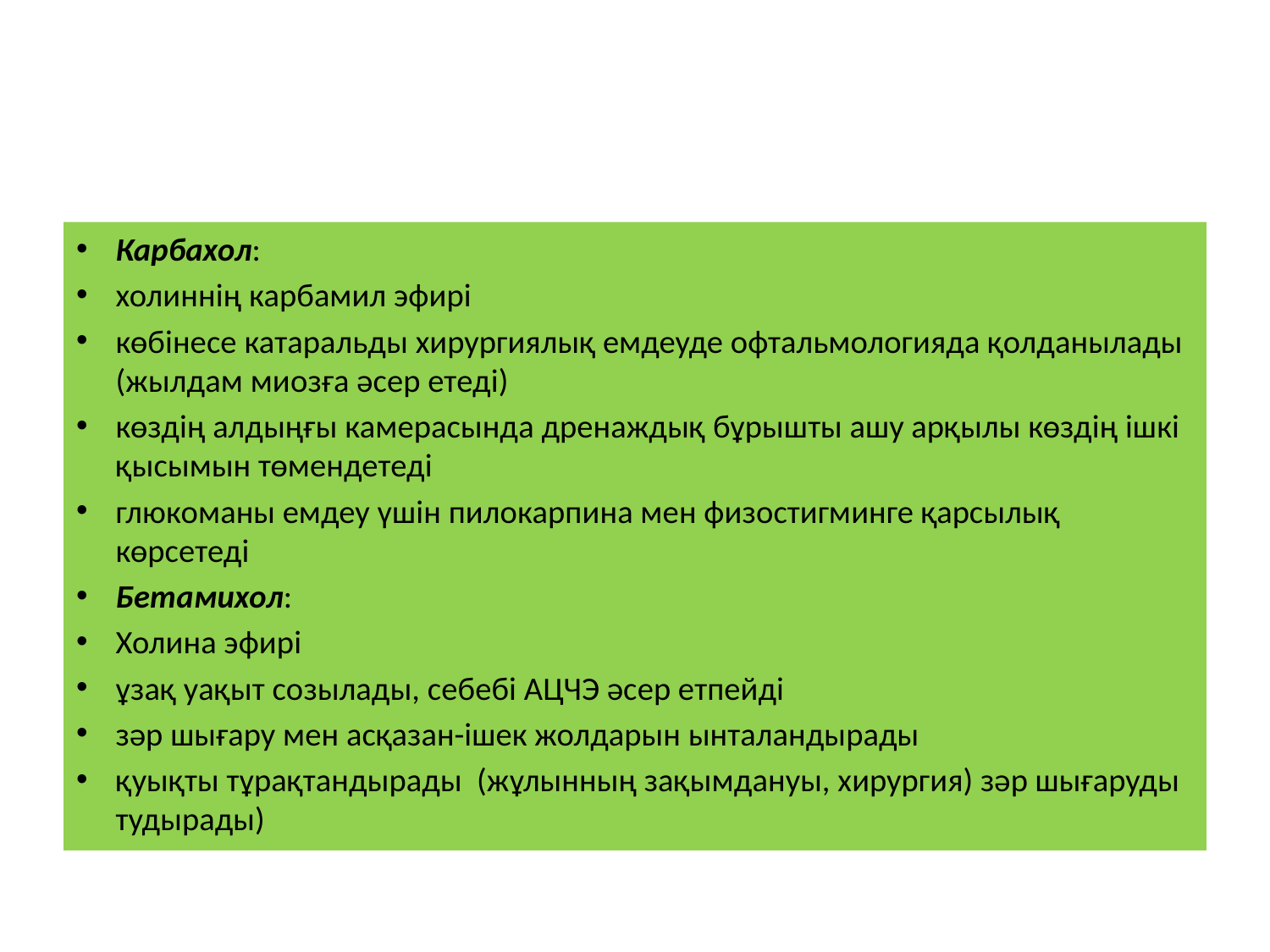

#
Карбахол:
холиннің карбамил эфирі
көбінесе катаральды хирургиялық емдеуде офтальмологияда қолданылады (жылдам миозға әсер етеді)
көздің алдыңғы камерасында дренаждық бұрышты ашу арқылы көздің ішкі қысымын төмендетеді
глюкоманы емдеу үшін пилокарпина мен физостигминге қарсылық көрсетеді
Бетамихол:
Холина эфирі
ұзақ уақыт созылады, себебі АЦЧЭ әсер етпейді
зәр шығару мен асқазан-ішек жолдарын ынталандырады
қуықты тұрақтандырады  (жұлынның зақымдануы, хирургия) зәр шығаруды тудырады)